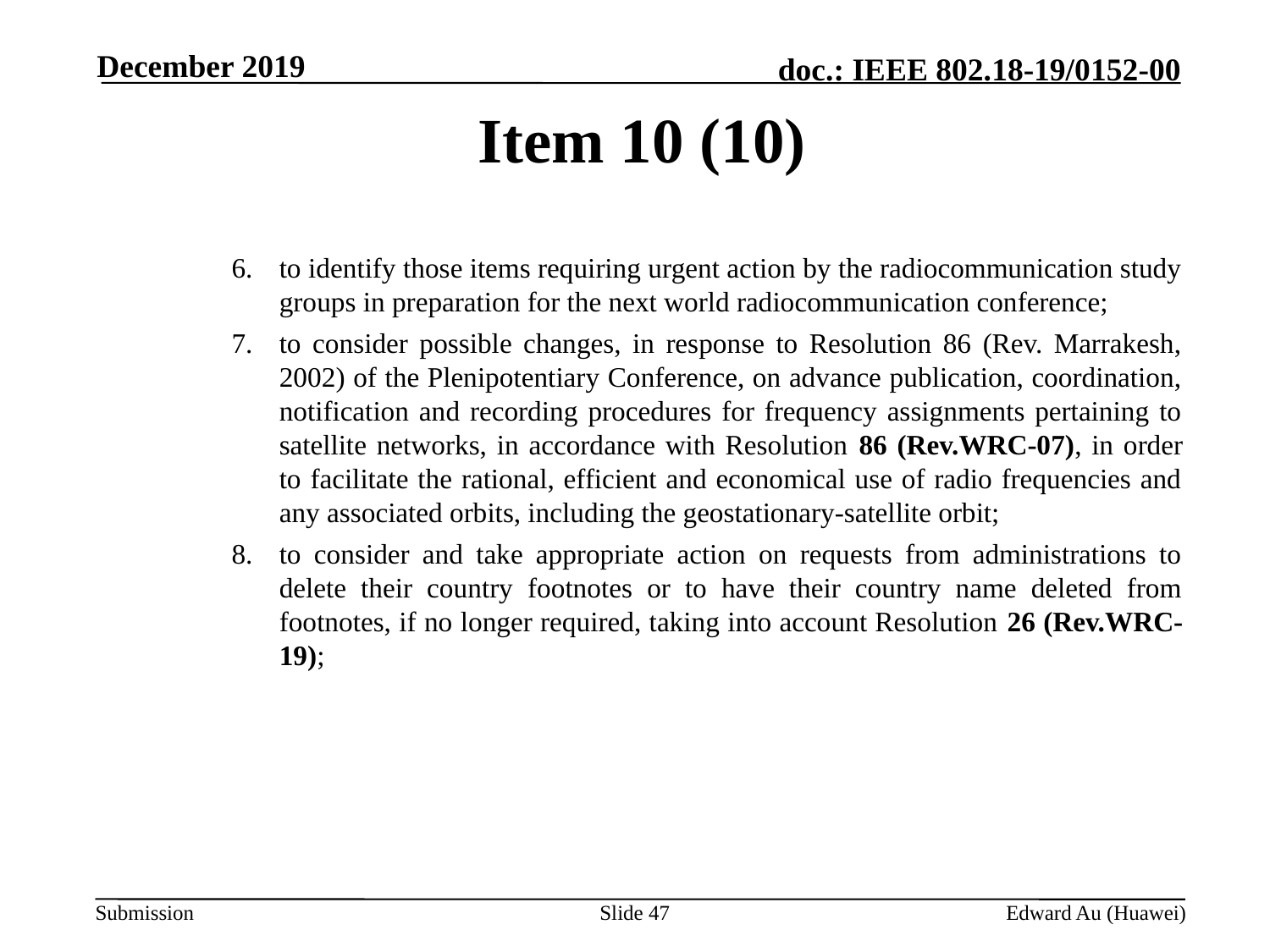

December 2019
# Item 10 (10)
to identify those items requiring urgent action by the radiocommunication study groups in preparation for the next world radiocommunication conference;
to consider possible changes, in response to Resolution 86 (Rev. Marrakesh, 2002) of the Plenipotentiary Conference, on advance publication, coordination, notification and recording procedures for frequency assignments pertaining to satellite networks, in accordance with Resolution 86 (Rev.WRC-07), in order to facilitate the rational, efficient and economical use of radio frequencies and any associated orbits, including the geostationary-satellite orbit;
to consider and take appropriate action on requests from administrations to delete their country footnotes or to have their country name deleted from footnotes, if no longer required, taking into account Resolution 26 (Rev.WRC-19);
Slide 47
Edward Au (Huawei)